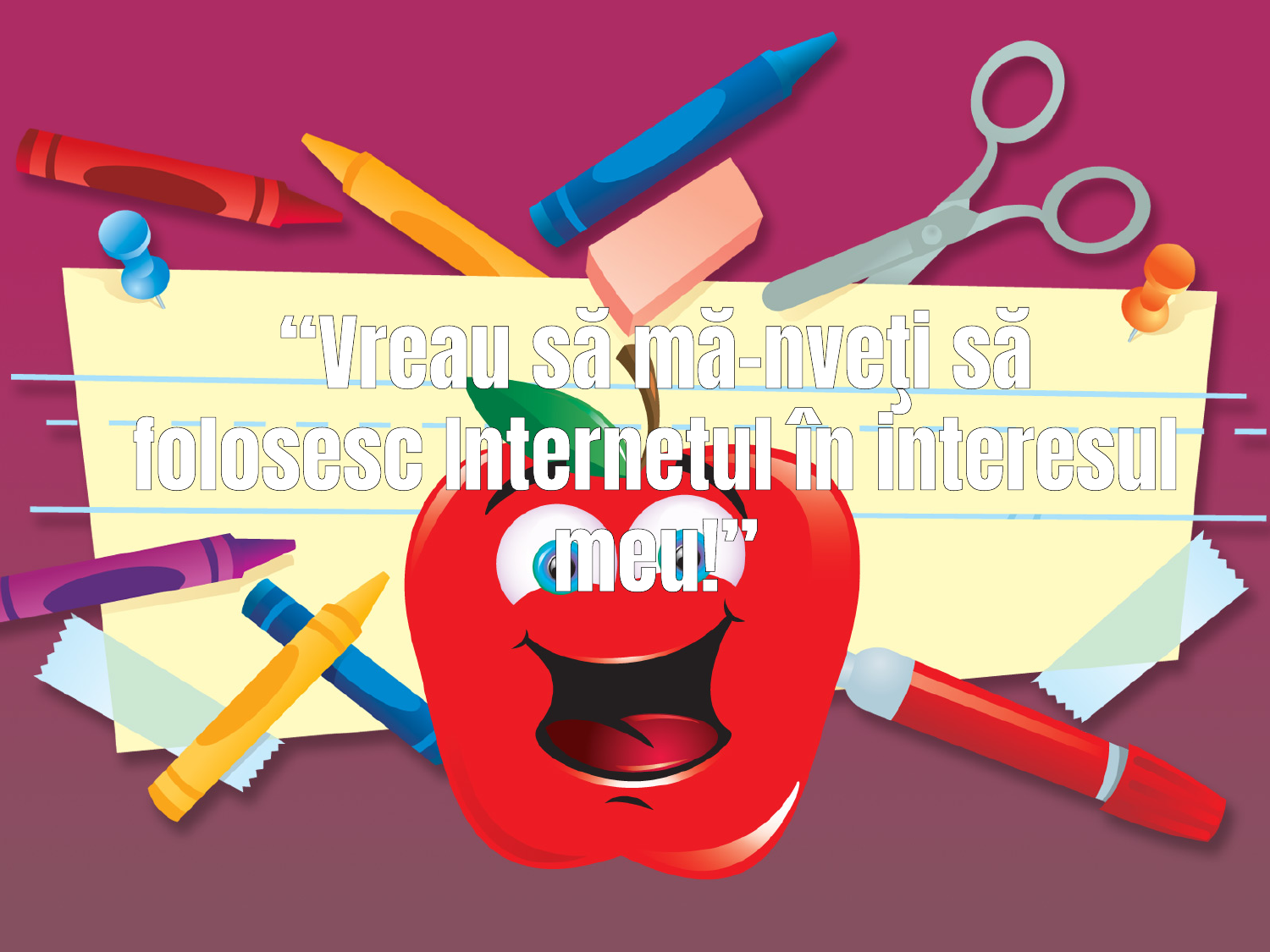

# “Vreau să mă-nveţi să folosesc Internetul în interesul meu!”